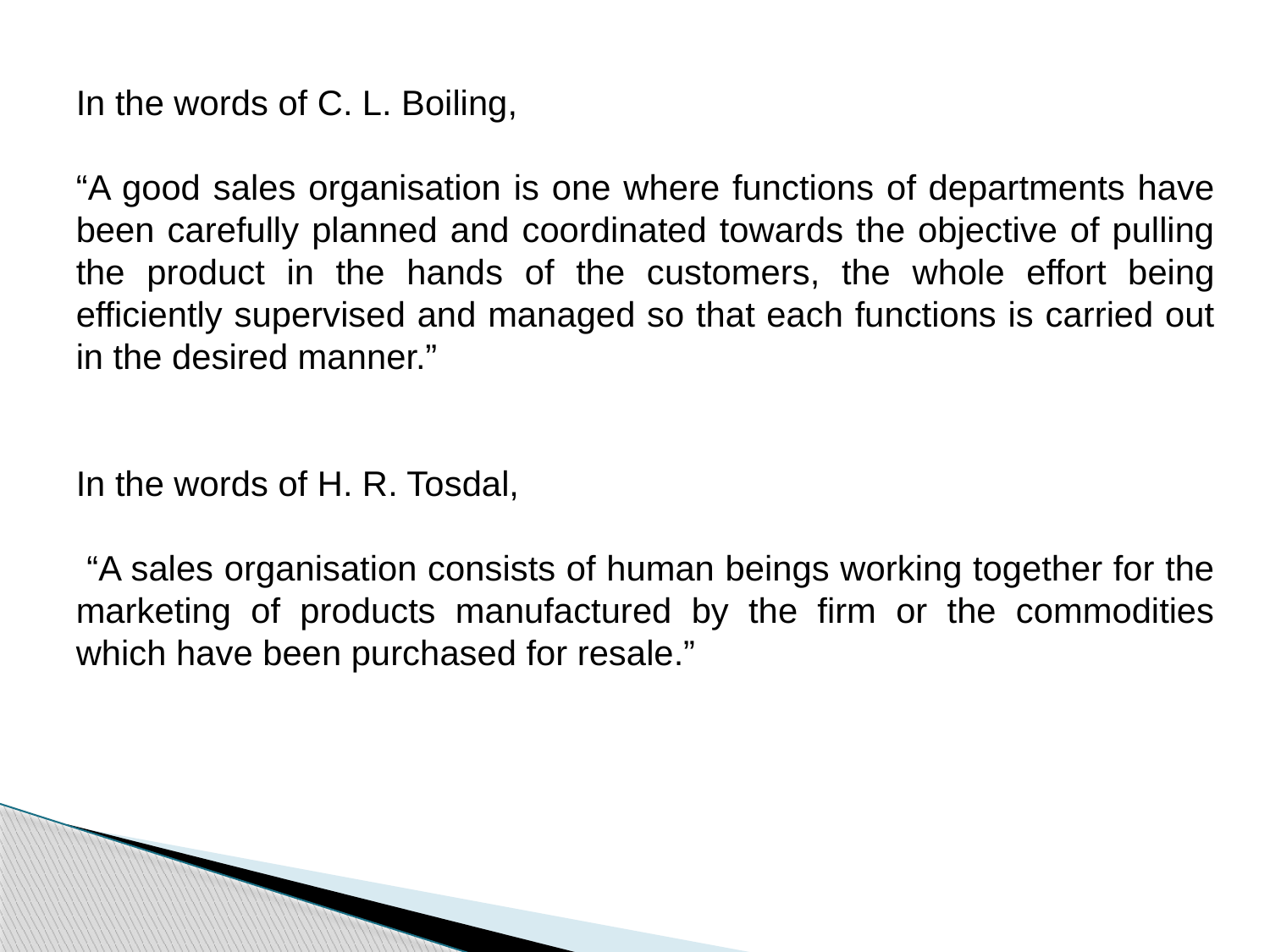

In the words of C. L. Boiling,

“A good sales organisation is one where functions of departments have been carefully planned and coordinated towards the objective of pulling the product in the hands of the customers, the whole effort being efficiently supervised and managed so that each functions is carried out in the desired manner.”

In the words of H. R. Tosdal,

 “A sales organisation consists of human beings working together for the marketing of products manufactured by the firm or the commodities which have been purchased for resale.”